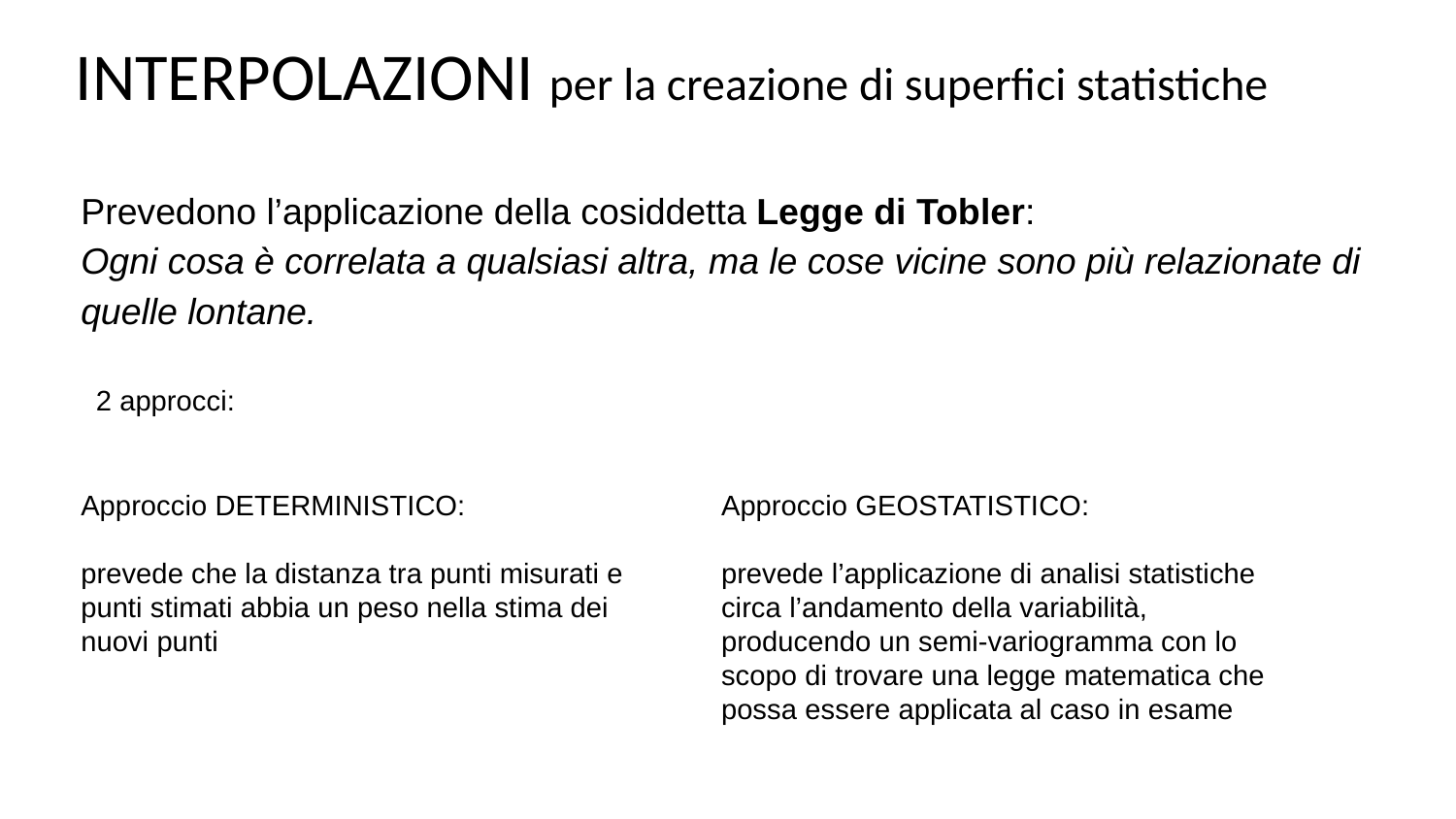

# INTERPOLAZIONI per la creazione di superfici statistiche

Prevedono l’applicazione della cosiddetta Legge di Tobler:
Ogni cosa è correlata a qualsiasi altra, ma le cose vicine sono più relazionate di quelle lontane.
2 approcci:
Approccio DETERMINISTICO:

prevede che la distanza tra punti misurati e punti stimati abbia un peso nella stima dei nuovi punti

Approccio GEOSTATISTICO:

prevede l’applicazione di analisi statistiche circa l’andamento della variabilità, producendo un semi-variogramma con lo scopo di trovare una legge matematica che possa essere applicata al caso in esame